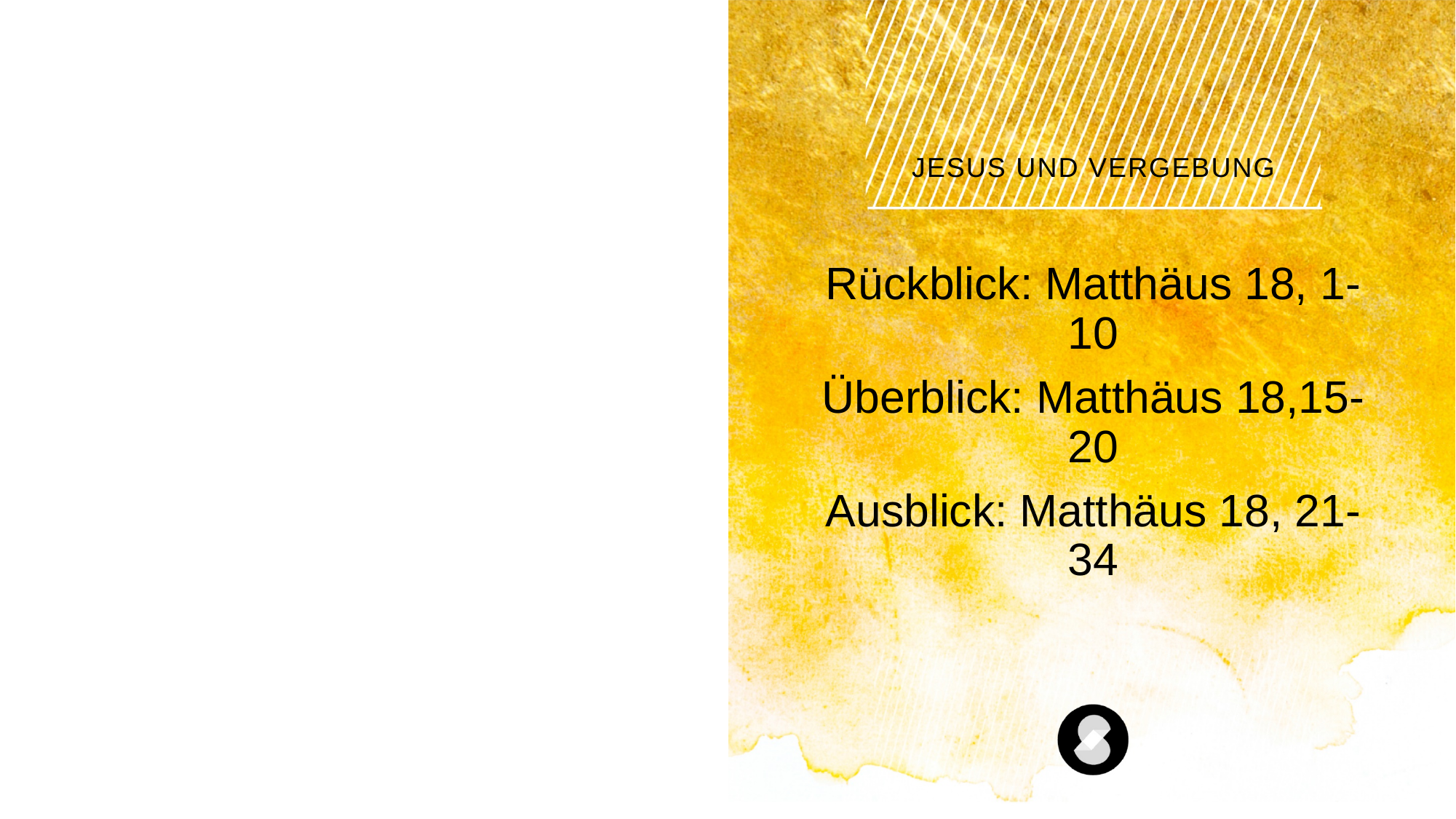

Jesus und Vergebung
Rückblick: Matthäus 18, 1-10
Überblick: Matthäus 18,15-20
Ausblick: Matthäus 18, 21-34